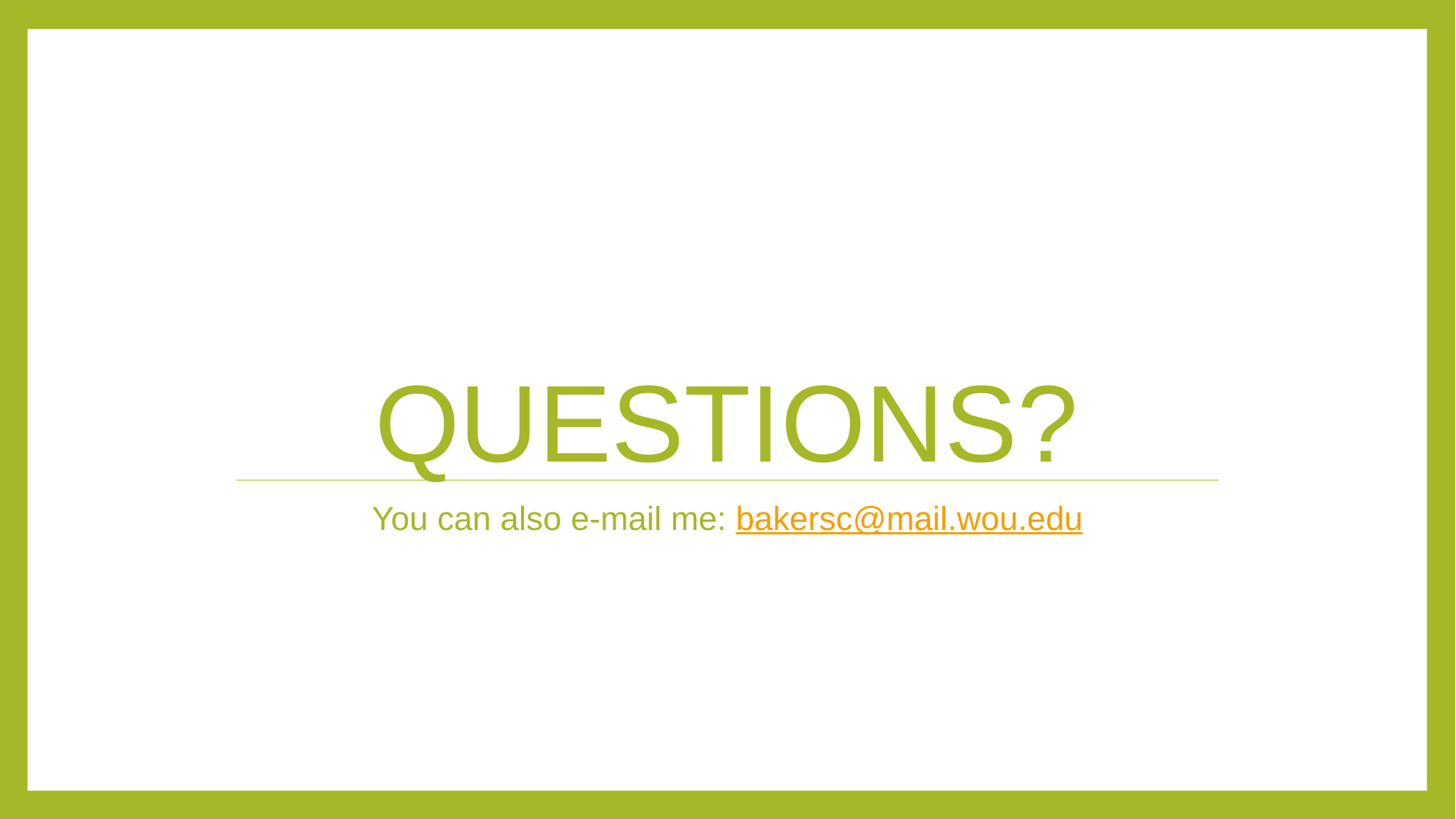

# Questions?
You can also e-mail me: bakersc@mail.wou.edu